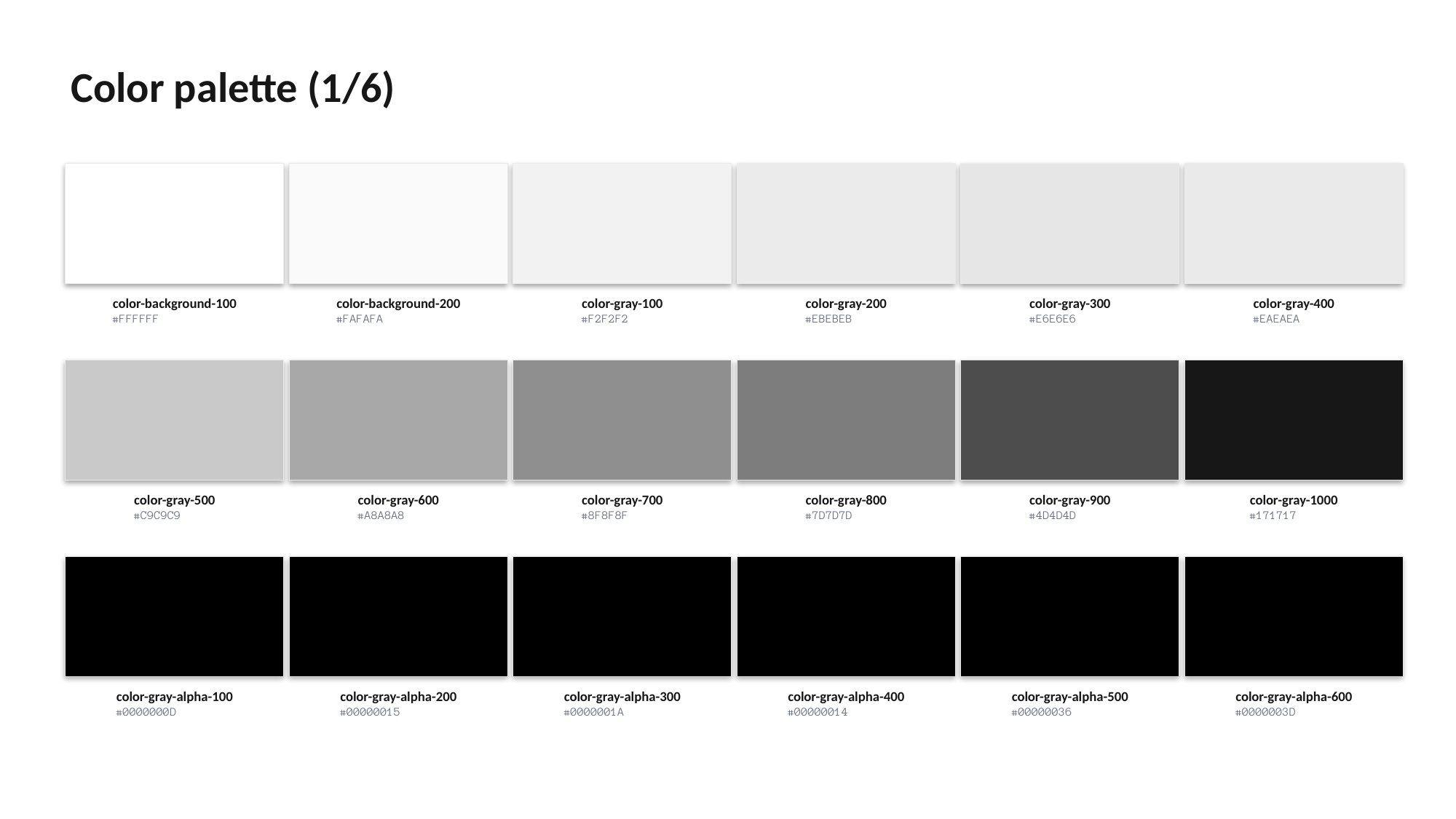

Color palette (1/6)

color-background-100
#FFFFFF
color-background-200
#FAFAFA
color-gray-100
#F2F2F2
color-gray-200
#EBEBEB
color-gray-300
#E6E6E6
color-gray-400
#EAEAEA

color-gray-500
#C9C9C9
color-gray-600
#A8A8A8
color-gray-700
#8F8F8F
color-gray-800
#7D7D7D
color-gray-900
#4D4D4D
color-gray-1000
#171717

color-gray-alpha-100
#0000000D
color-gray-alpha-200
#00000015
color-gray-alpha-300
#0000001A
color-gray-alpha-400
#00000014
color-gray-alpha-500
#00000036
color-gray-alpha-600
#0000003D